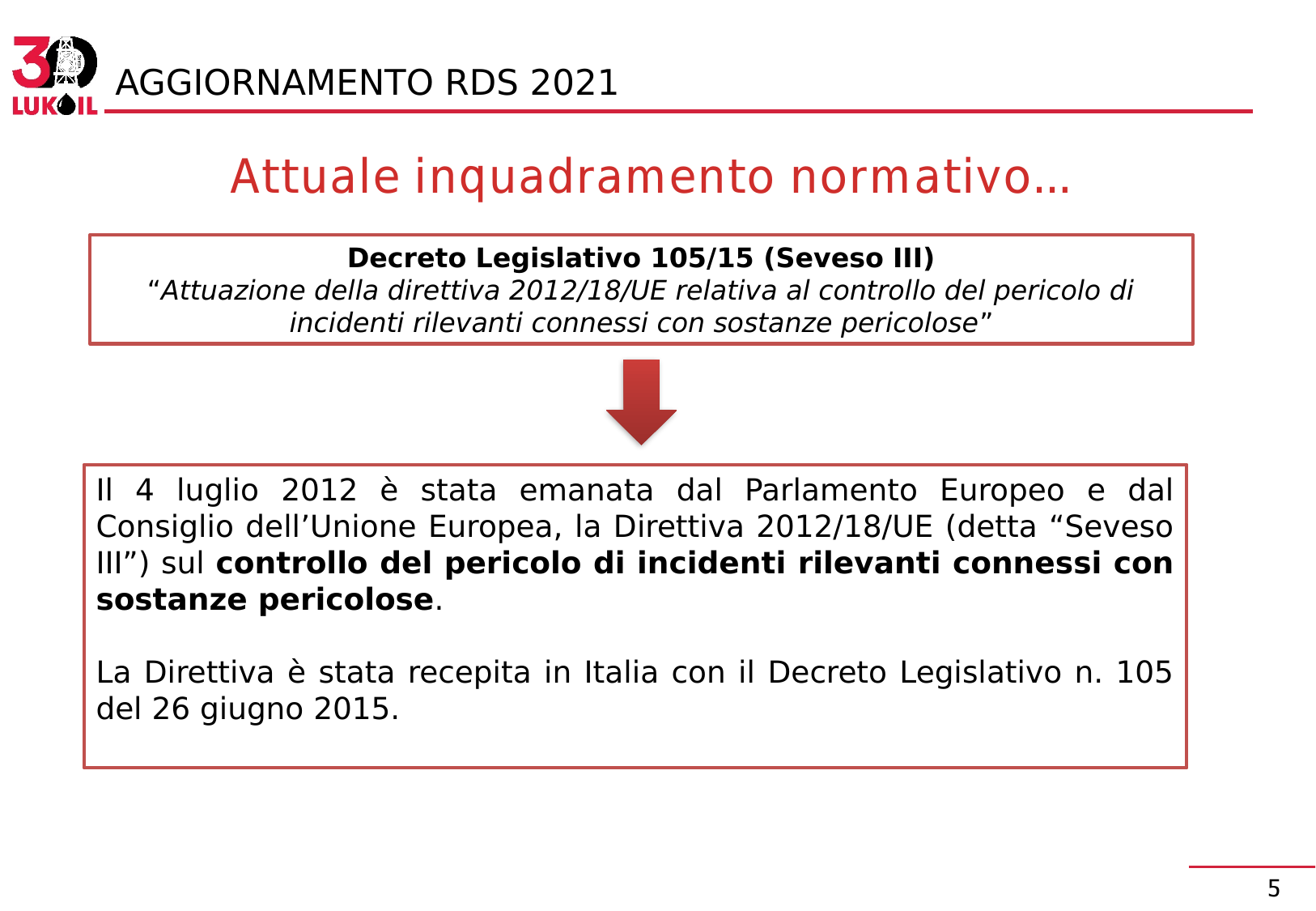

# AGGIORNAMENTO RDS 2021
Attuale inquadramento normativo…
Decreto Legislativo 105/15 (Seveso III)
“Attuazione della direttiva 2012/18/UE relativa al controllo del pericolo di incidenti rilevanti connessi con sostanze pericolose”

Il 4 luglio 2012 è stata emanata dal Parlamento Europeo e dal Consiglio dell’Unione Europea, la Direttiva 2012/18/UE (detta “Seveso III”) sul controllo del pericolo di incidenti rilevanti connessi con sostanze pericolose.

La Direttiva è stata recepita in Italia con il Decreto Legislativo n. 105 del 26 giugno 2015.